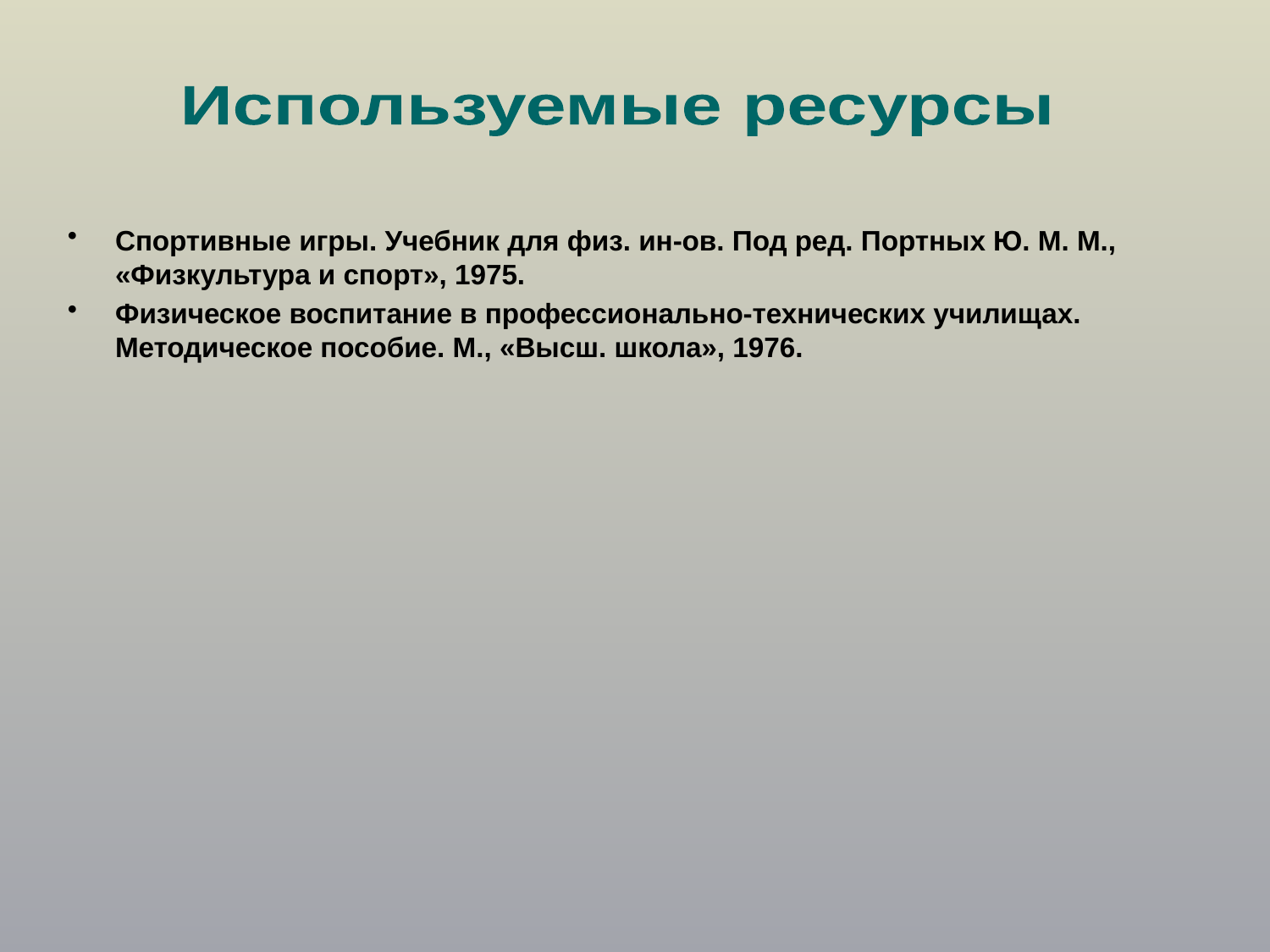

Используемые ресурсы
Спортивные игры. Учебник для физ. ин-ов. Под ред. Портных Ю. М. М., «Физкультура и спорт», 1975.
Физическое воспитание в профессионально-технических училищах. Методическое пособие. М., «Высш. школа», 1976.